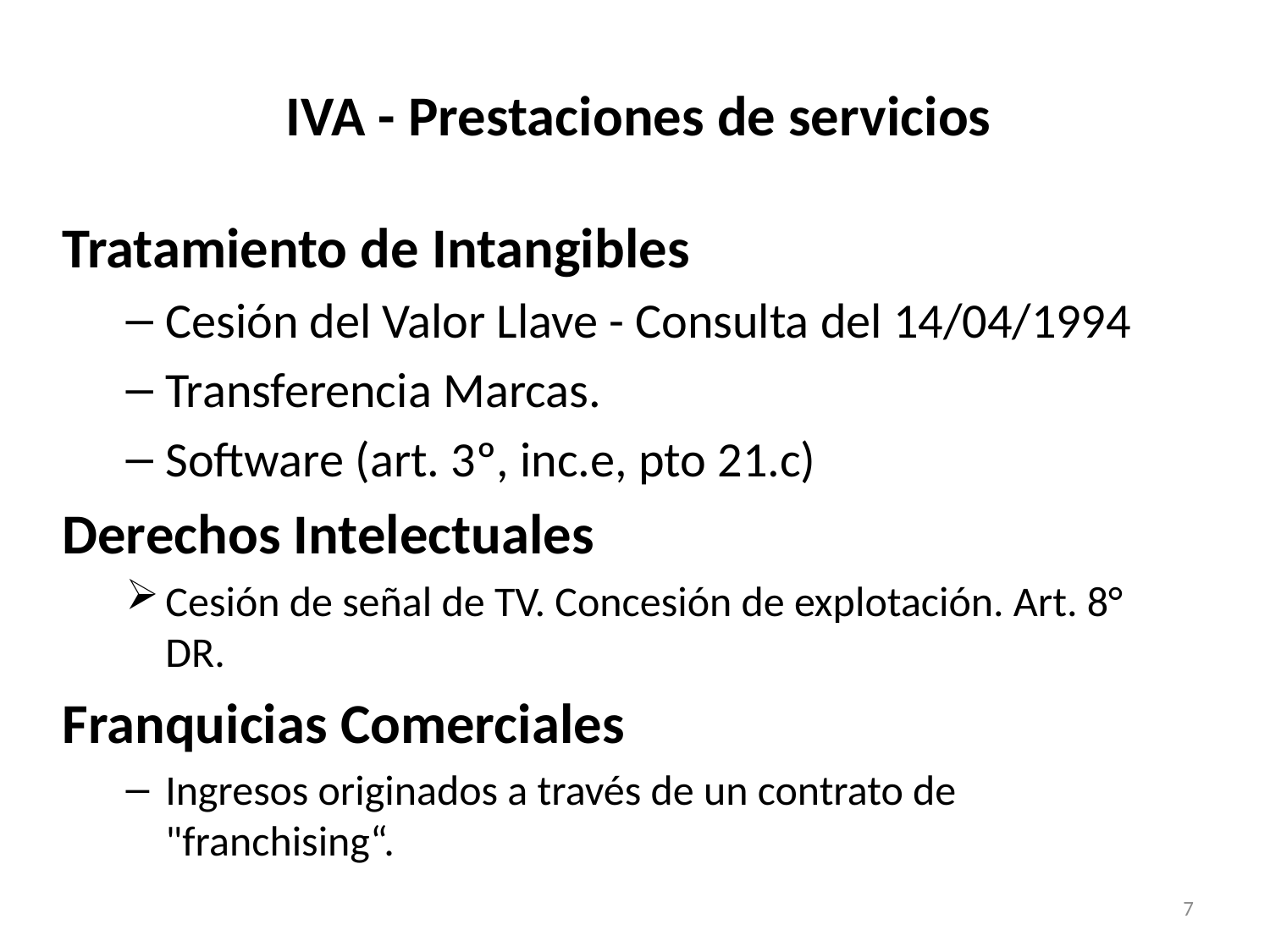

# IVA - Prestaciones de servicios

Tratamiento de Intangibles
Cesión del Valor Llave - Consulta del 14/04/1994
Transferencia Marcas.
Software (art. 3º, inc.e, pto 21.c)
Derechos Intelectuales
Cesión de señal de TV. Concesión de explotación. Art. 8° DR.
Franquicias Comerciales
Ingresos originados a través de un contrato de "franchising“.
7